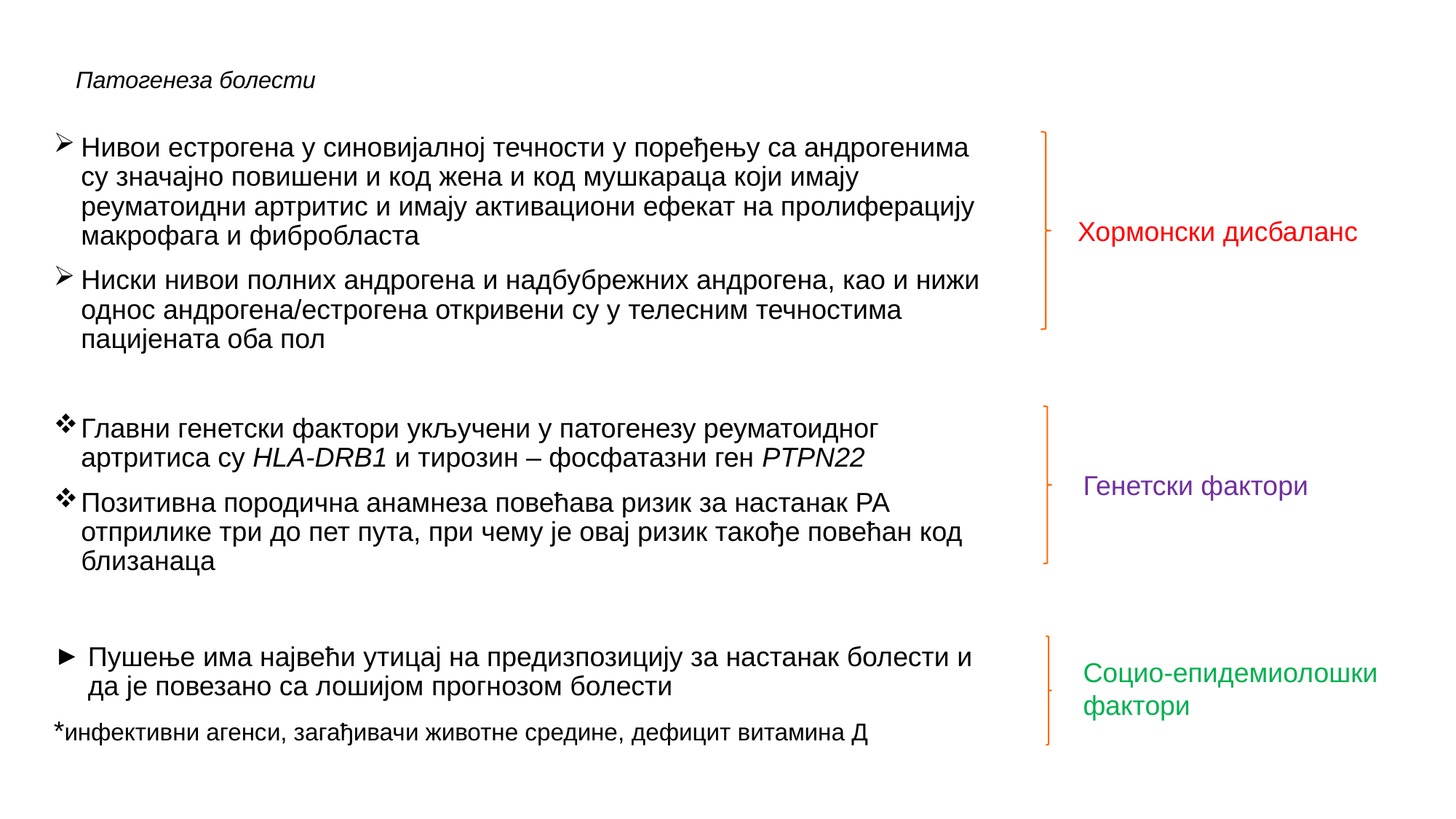

# Патогенеза болести
Нивои естрогена у синовијалној течности у поређењу са андрогенима су значајно повишени и код жена и код мушкараца који имају реуматоидни артритис и имају активациони ефекат на пролиферацију макрофага и фибробласта
Ниски нивои полних андрогена и надбубрежних андрогена, као и нижи однос андрогена/естрогена откривени су у телесним течностима пацијената оба пол

Главни генетски фактори укључени у патогенезу реуматоидног артритиса су HLA-DRB1 и тирозин – фосфатазни ген PTPN22
Позитивна породична анамнеза повећава ризик за настанак РА отприлике три до пет пута, при чему је овај ризик такође повећан код близанаца

Пушење има највећи утицај на предизпозицију за настанак болести и да је повезано са лошијом прогнозом болести
*инфективни агенси, загађивачи животне средине, дефицит витамина Д

Хормонски дисбаланс

Генетски фактори

Социо-епидемиолошки фактори